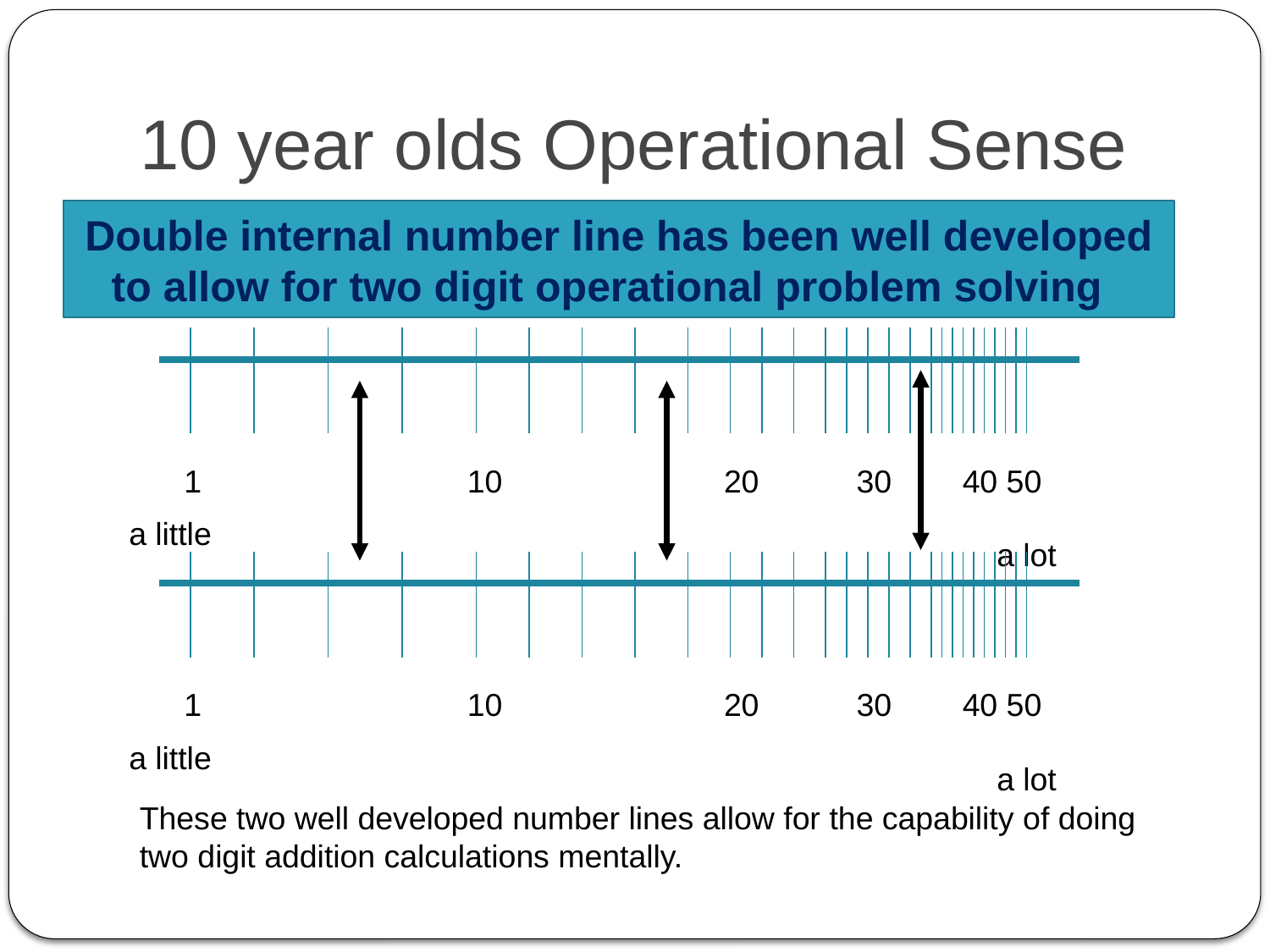

# 10 year olds Operational Sense
Double internal number line has been well developed to allow for two digit operational problem solving
     1                              10                         20           30        40 50
a little
a lot
     1                              10                         20           30        40 50
a little
a lot
These two well developed number lines allow for the capability of doing two digit addition calculations mentally.